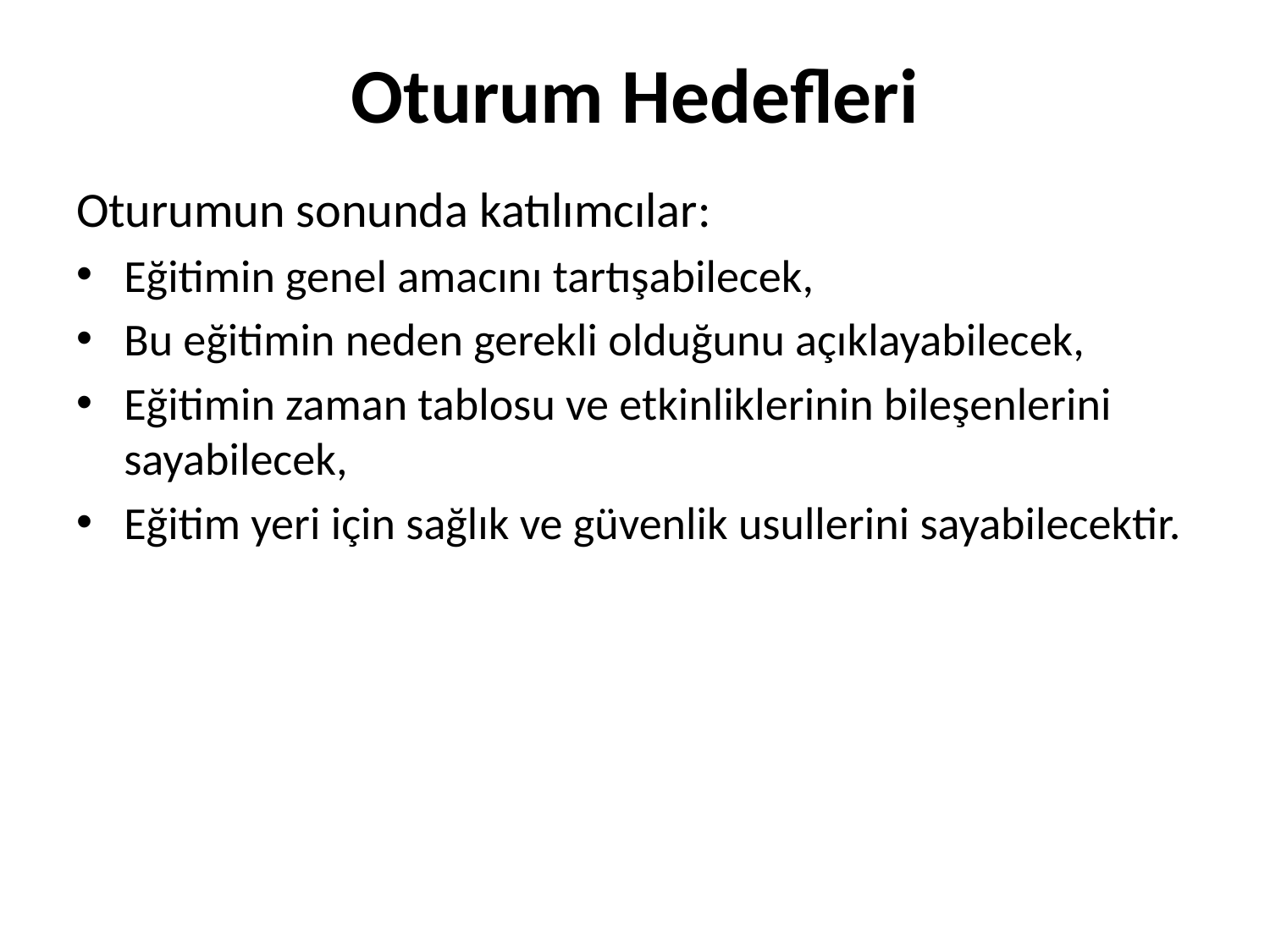

# Oturum Hedefleri
Oturumun sonunda katılımcılar:
Eğitimin genel amacını tartışabilecek,
Bu eğitimin neden gerekli olduğunu açıklayabilecek,
Eğitimin zaman tablosu ve etkinliklerinin bileşenlerini sayabilecek,
Eğitim yeri için sağlık ve güvenlik usullerini sayabilecektir.